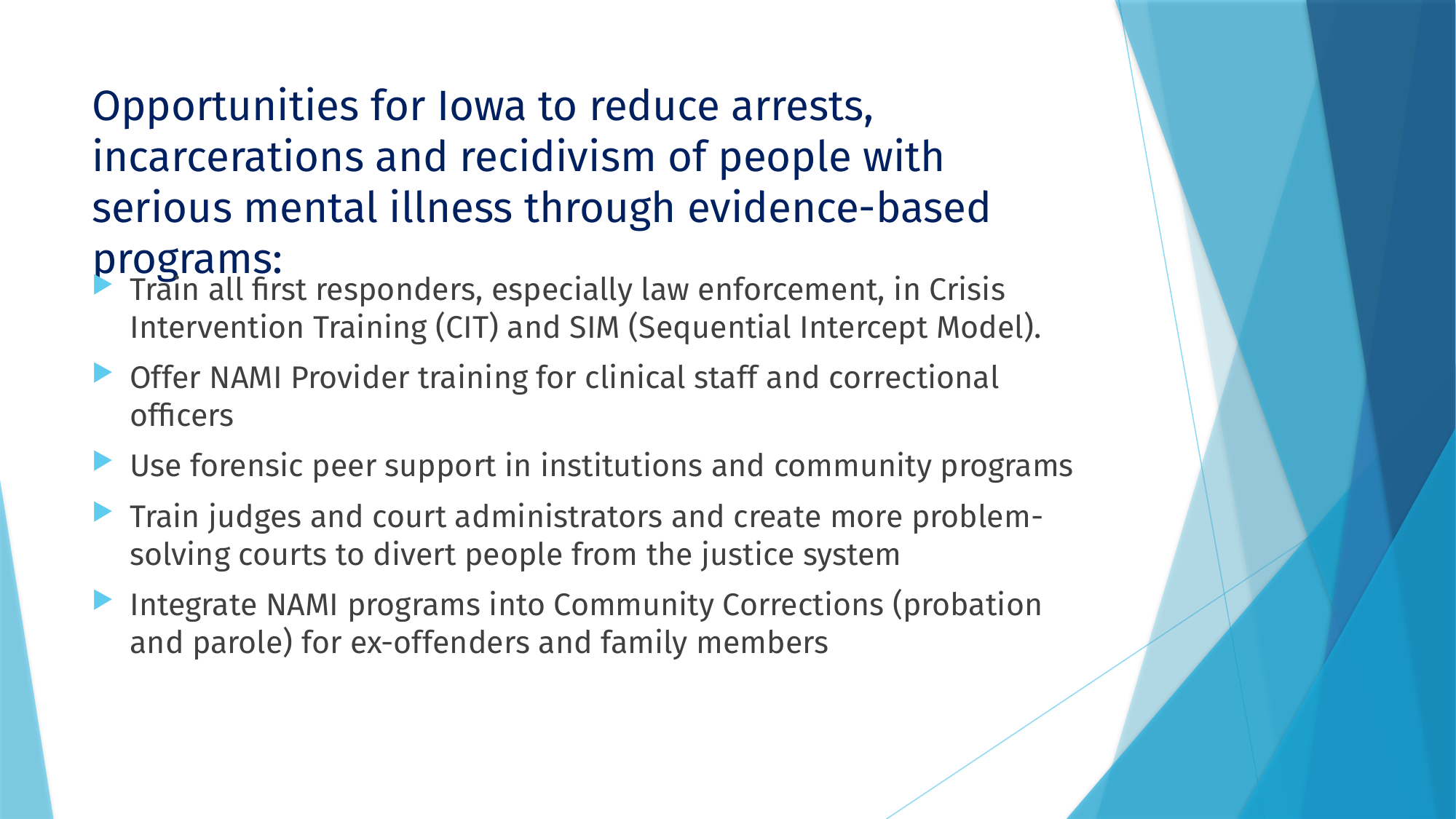

# Opportunities for Iowa to reduce arrests, incarcerations and recidivism of people with serious mental illness through evidence-based programs:
Train all first responders, especially law enforcement, in Crisis Intervention Training (CIT) and SIM (Sequential Intercept Model).
Offer NAMI Provider training for clinical staff and correctional officers
Use forensic peer support in institutions and community programs
Train judges and court administrators and create more problem-solving courts to divert people from the justice system
Integrate NAMI programs into Community Corrections (probation and parole) for ex-offenders and family members